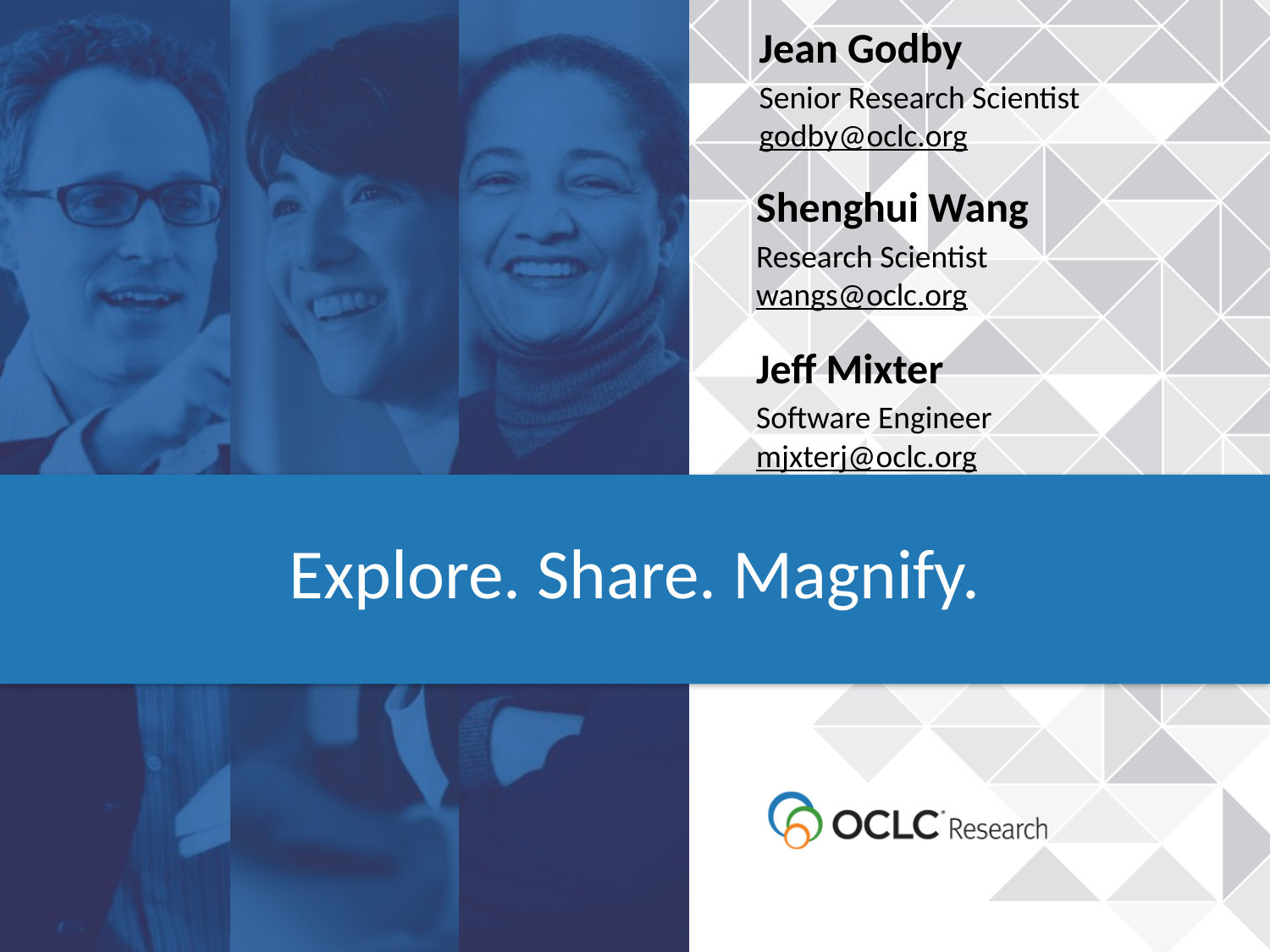

Jean Godby
Senior Research Scientist
godby@oclc.org
Shenghui Wang
Research Scientist
wangs@oclc.org
Jeff Mixter
Software Engineer
mjxterj@oclc.org